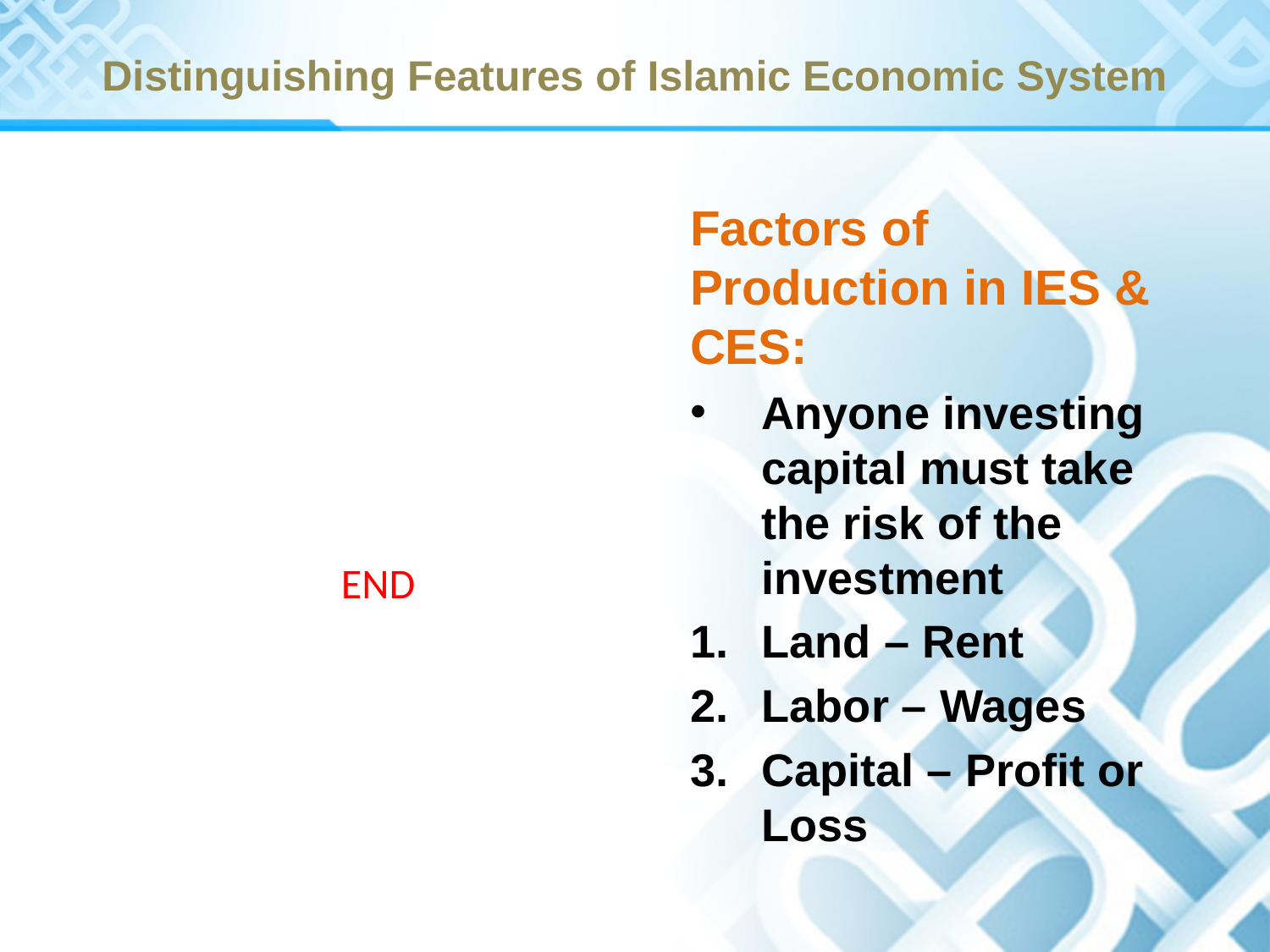

Distinguishing Features of Islamic Economic System
Factors of Production in IES & CES:
Anyone investing capital must take the risk of the investment
Land – Rent
Labor – Wages
Capital – Profit or Loss
END